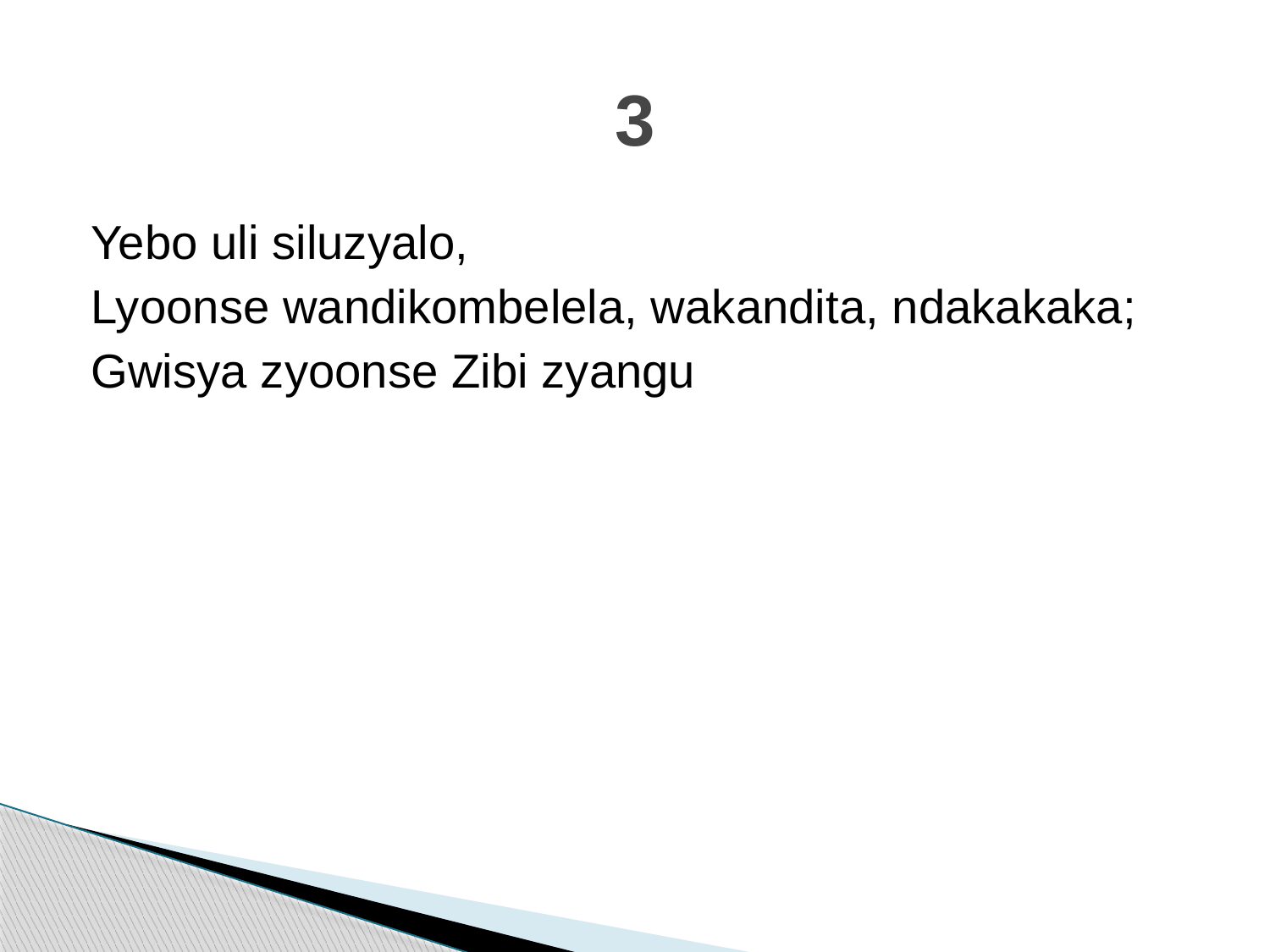

# 3
Yebo uli siluzyalo,
Lyoonse wandikombelela, wakandita, ndakakaka;
Gwisya zyoonse Zibi zyangu